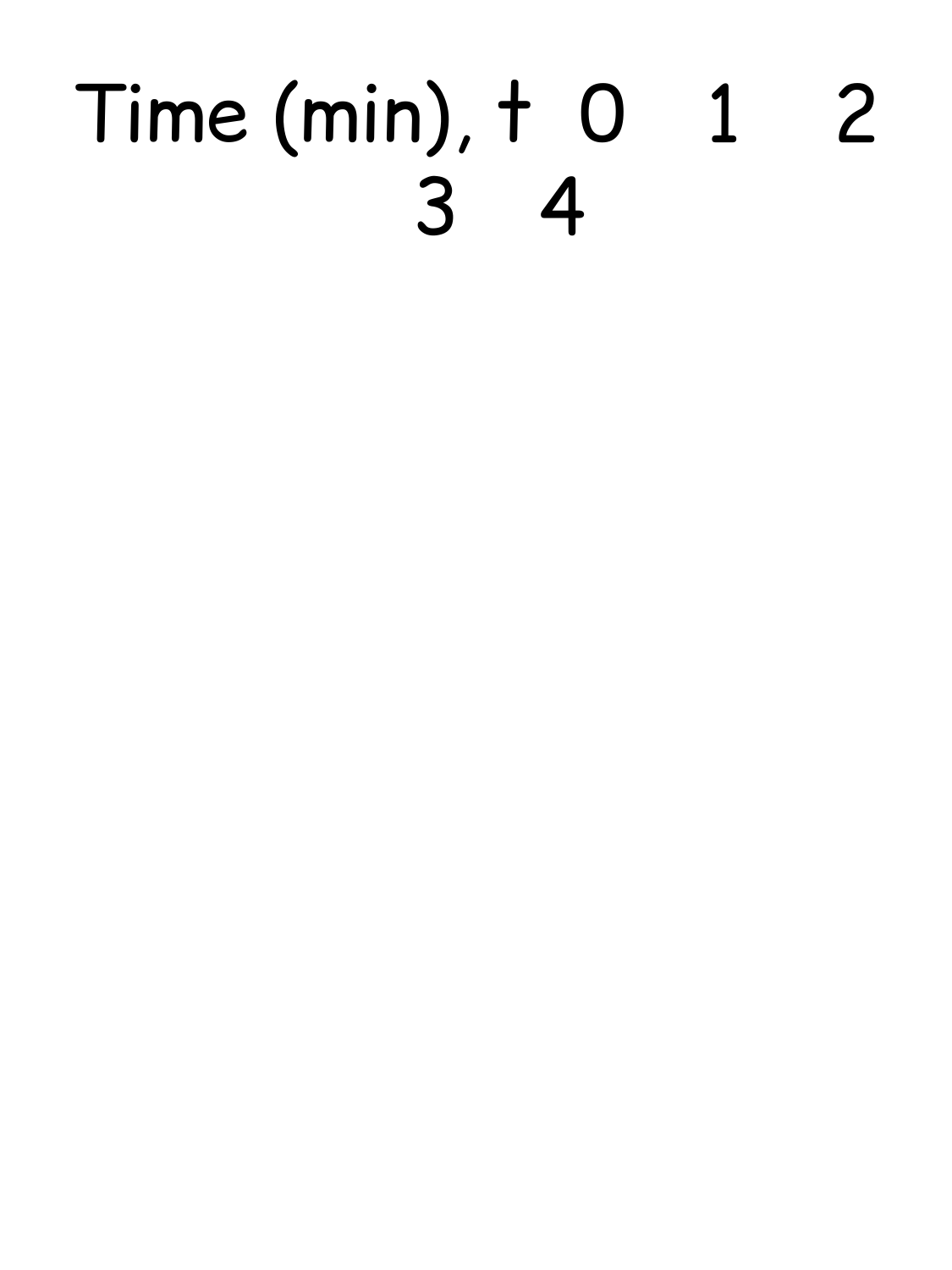

# Time (min), t	0	1	2	3	4